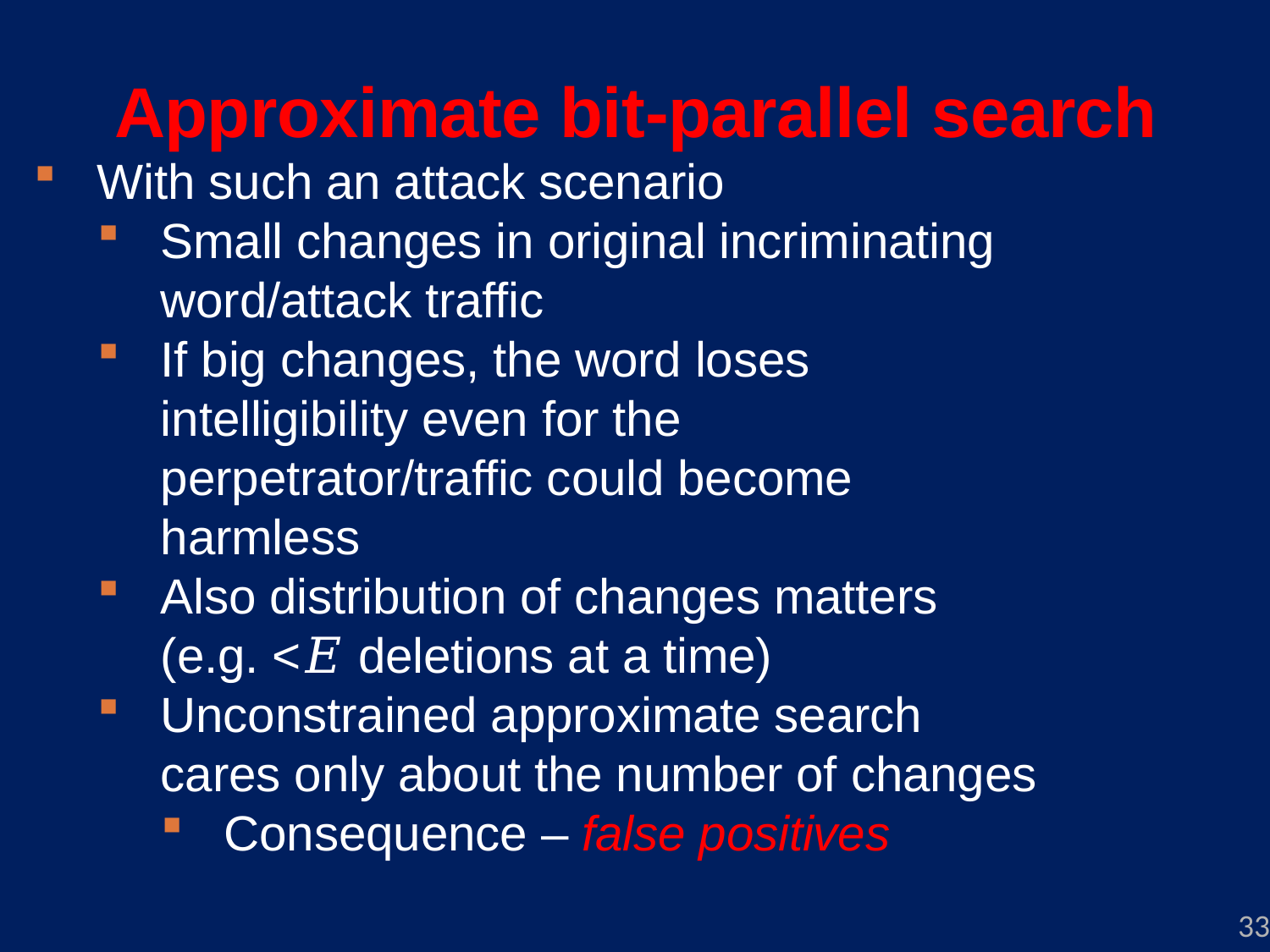

# Approximate bit-parallel search
With such an attack scenario
Small changes in original incriminating word/attack traffic
If big changes, the word loses intelligibility even for the perpetrator/traffic could become harmless
Also distribution of changes matters (e.g. <𝐸 deletions at a time)
Unconstrained approximate search cares only about the number of changes
Consequence – false positives
33